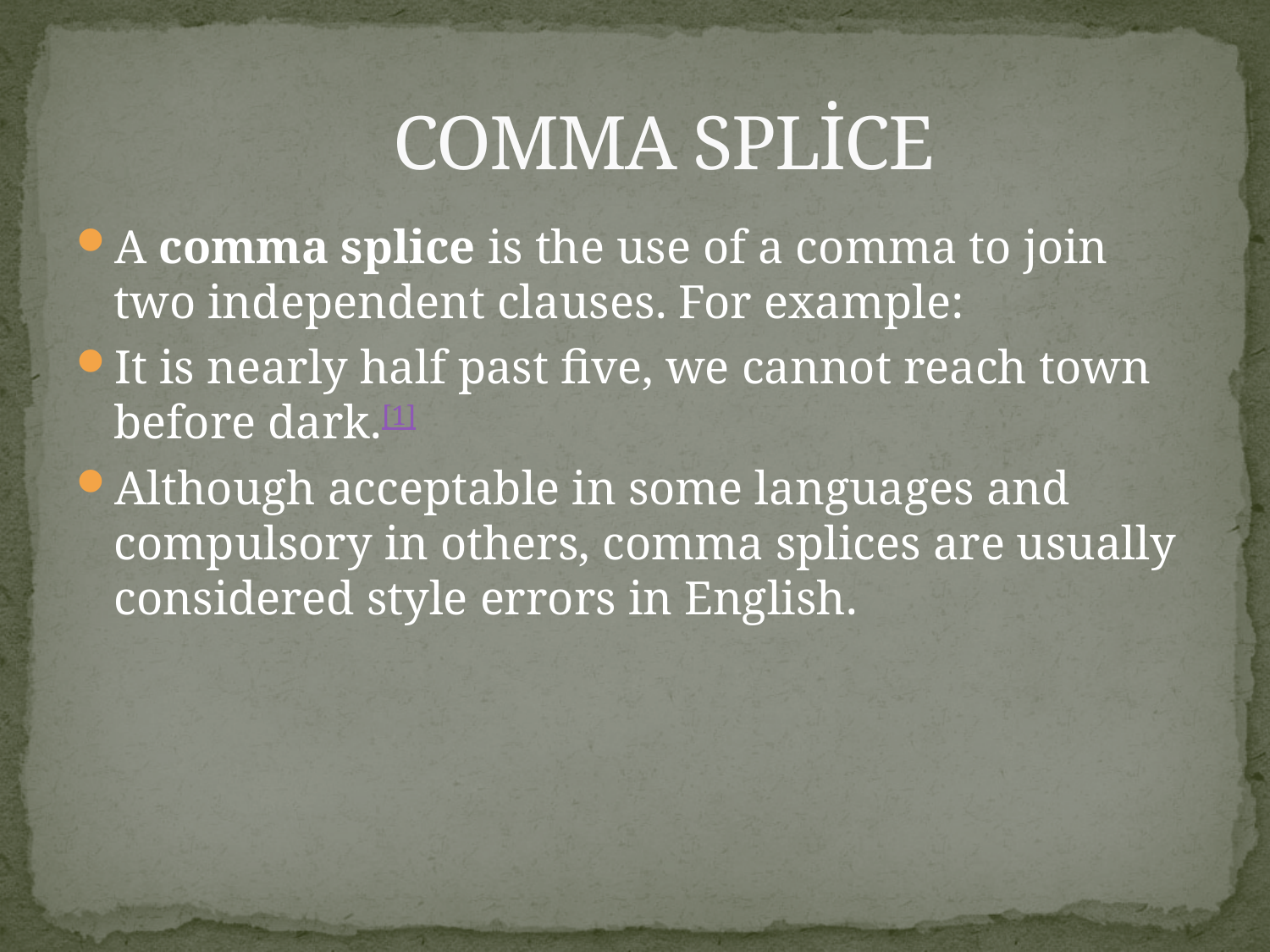

# COMMA SPLİCE
A comma splice is the use of a comma to join two independent clauses. For example:
It is nearly half past five, we cannot reach town before dark.[1]
Although acceptable in some languages and compulsory in others, comma splices are usually considered style errors in English.